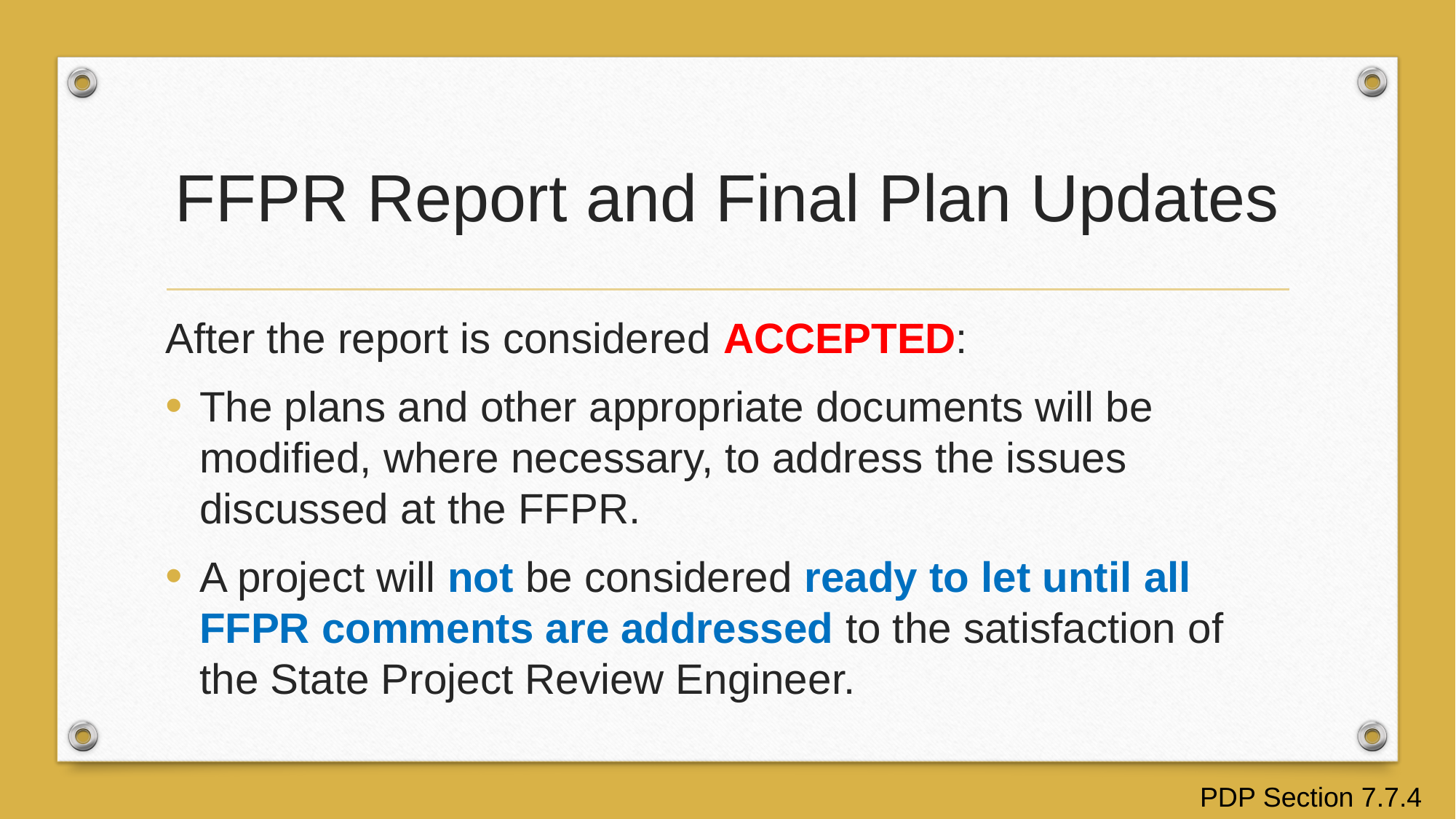

# FFPR Report and Final Plan Updates
After the report is considered ACCEPTED:
The plans and other appropriate documents will be modified, where necessary, to address the issues discussed at the FFPR.
A project will not be considered ready to let until all FFPR comments are addressed to the satisfaction of the State Project Review Engineer.

PDP Section 7.7.4